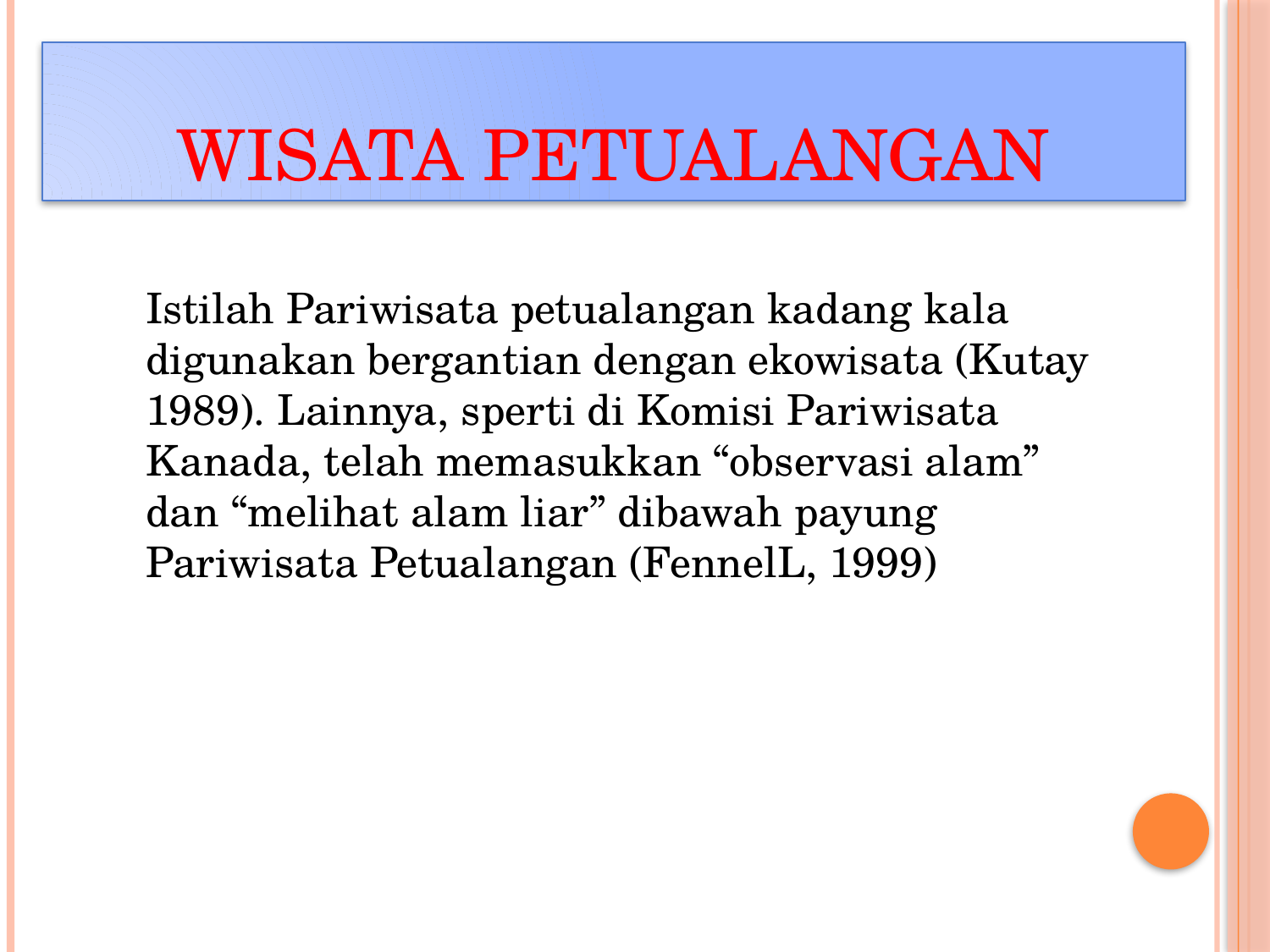

# Wisata Petualangan
	Istilah Pariwisata petualangan kadang kala digunakan bergantian dengan ekowisata (Kutay 1989). Lainnya, sperti di Komisi Pariwisata Kanada, telah memasukkan “observasi alam” dan “melihat alam liar” dibawah payung Pariwisata Petualangan (FennelL, 1999)